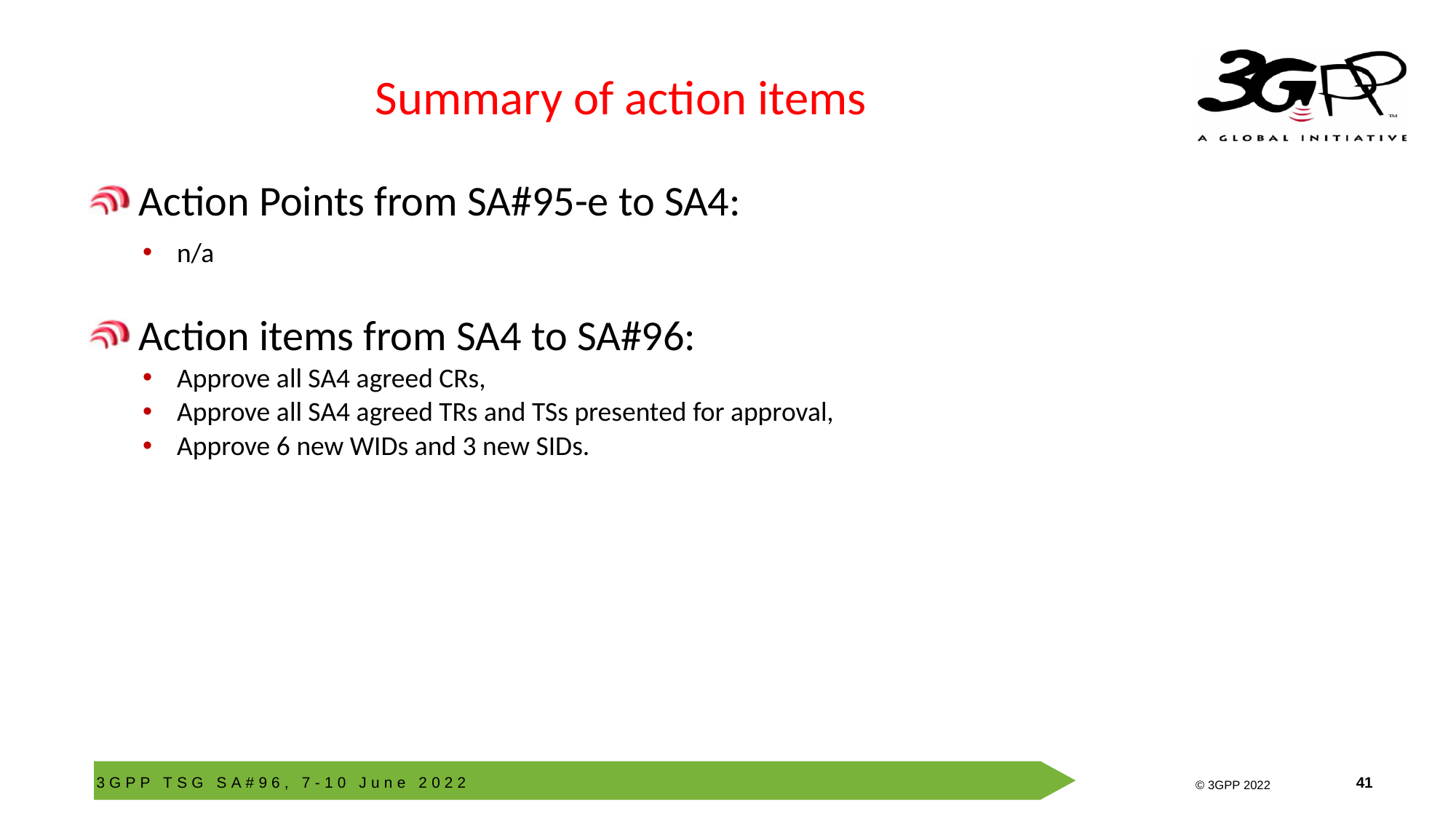

# Summary of action items
 Action Points from SA#95-e to SA4:
n/a
 Action items from SA4 to SA#96:
Approve all SA4 agreed CRs,
Approve all SA4 agreed TRs and TSs presented for approval,
Approve 6 new WIDs and 3 new SIDs.